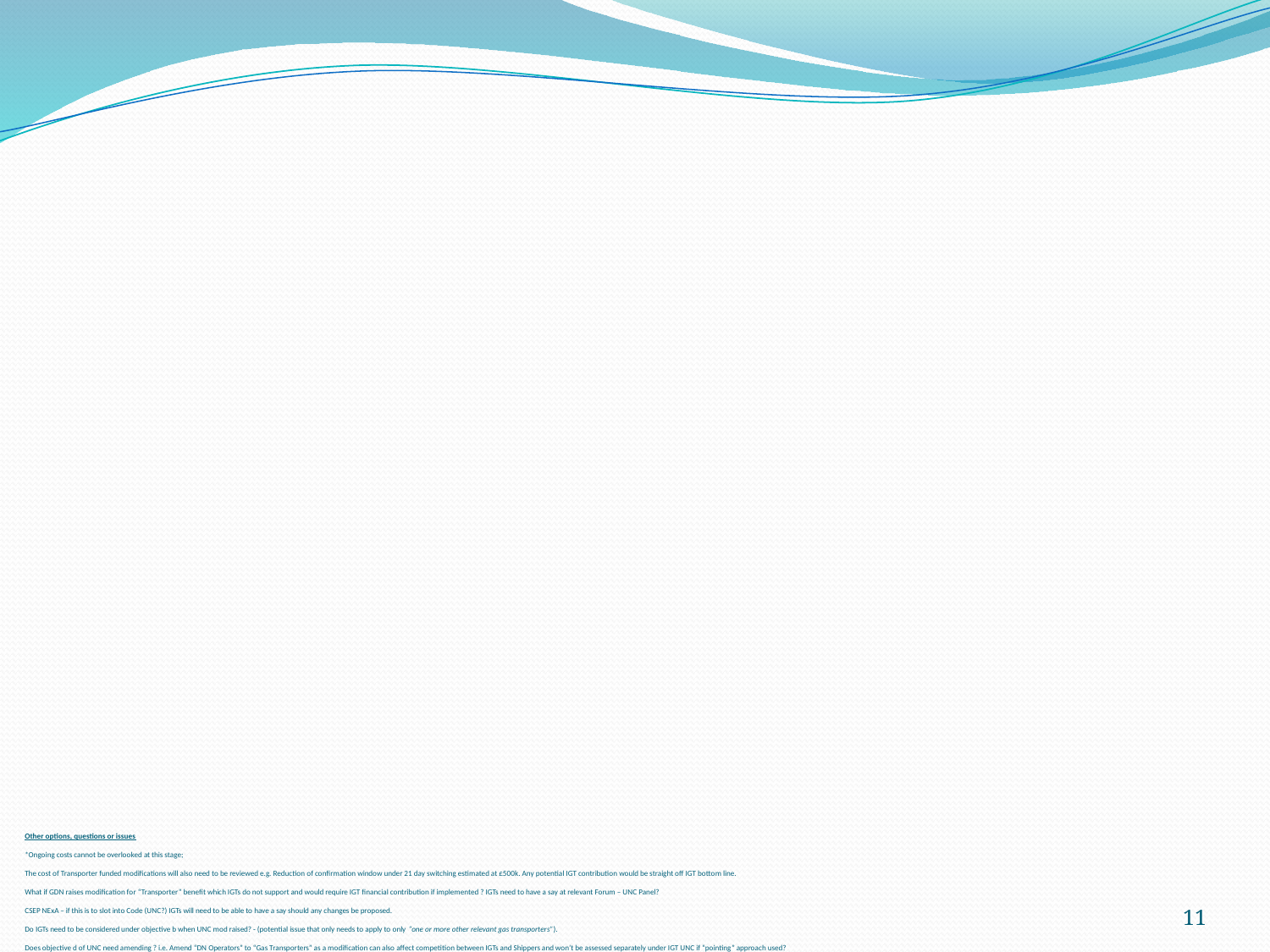

# Other options, questions or issues *Ongoing costs cannot be overlooked at this stage; The cost of Transporter funded modifications will also need to be reviewed e.g. Reduction of confirmation window under 21 day switching estimated at £500k. Any potential IGT contribution would be straight off IGT bottom line. What if GDN raises modification for “Transporter” benefit which IGTs do not support and would require IGT financial contribution if implemented ? IGTs need to have a say at relevant Forum – UNC Panel? CSEP NExA – if this is to slot into Code (UNC?) IGTs will need to be able to have a say should any changes be proposed. Do IGTs need to be considered under objective b when UNC mod raised? - (potential issue that only needs to apply to only “one or more other relevant gas transporters”). Does objective d of UNC need amending ? i.e. Amend “DN Operators” to “Gas Transporters” as a modification can also affect competition between IGTs and Shippers and won’t be assessed separately under IGT UNC if “pointing” approach used?
11